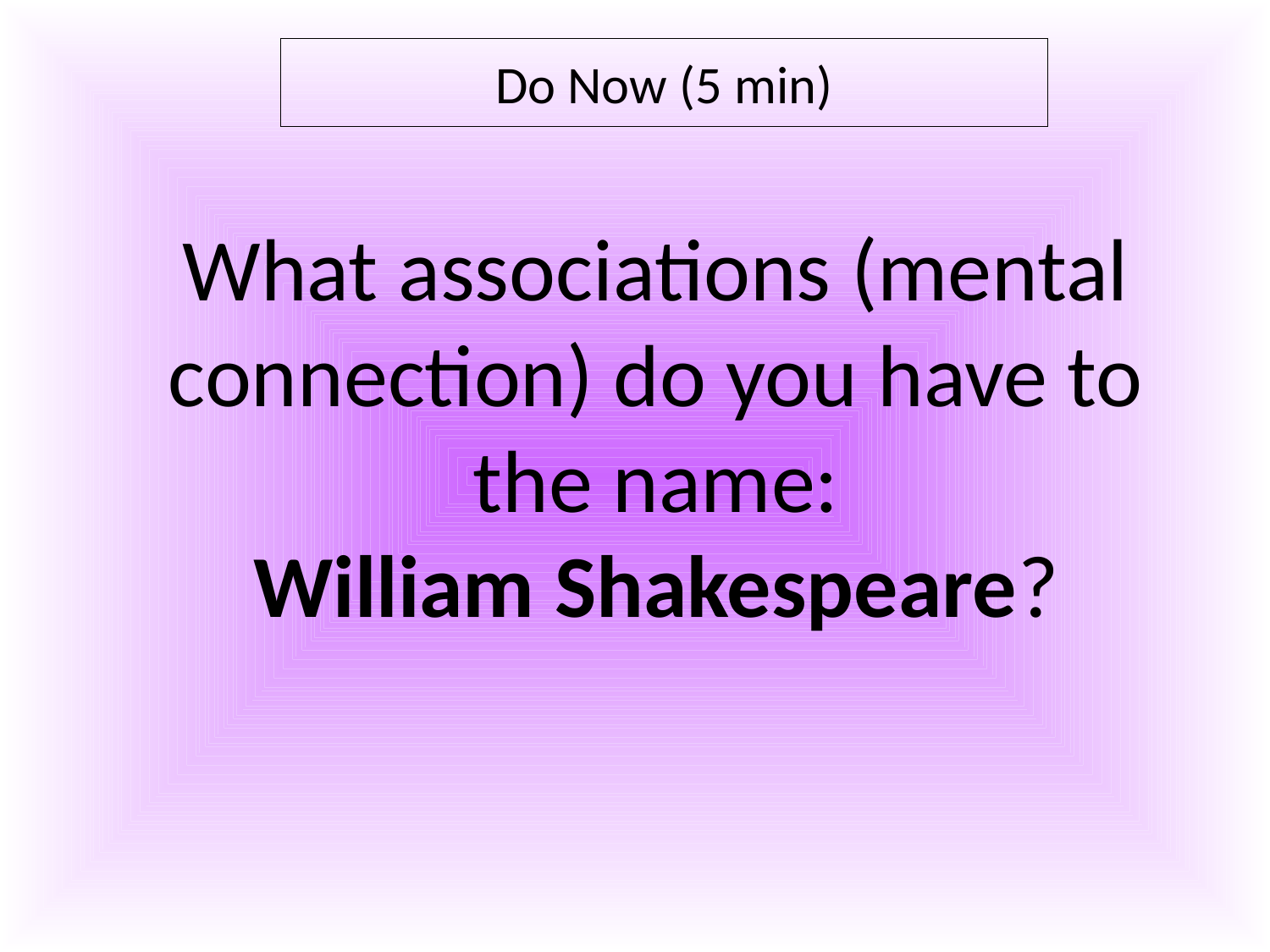

Do Now (5 min)
What associations (mental connection) do you have to the name:
William Shakespeare?